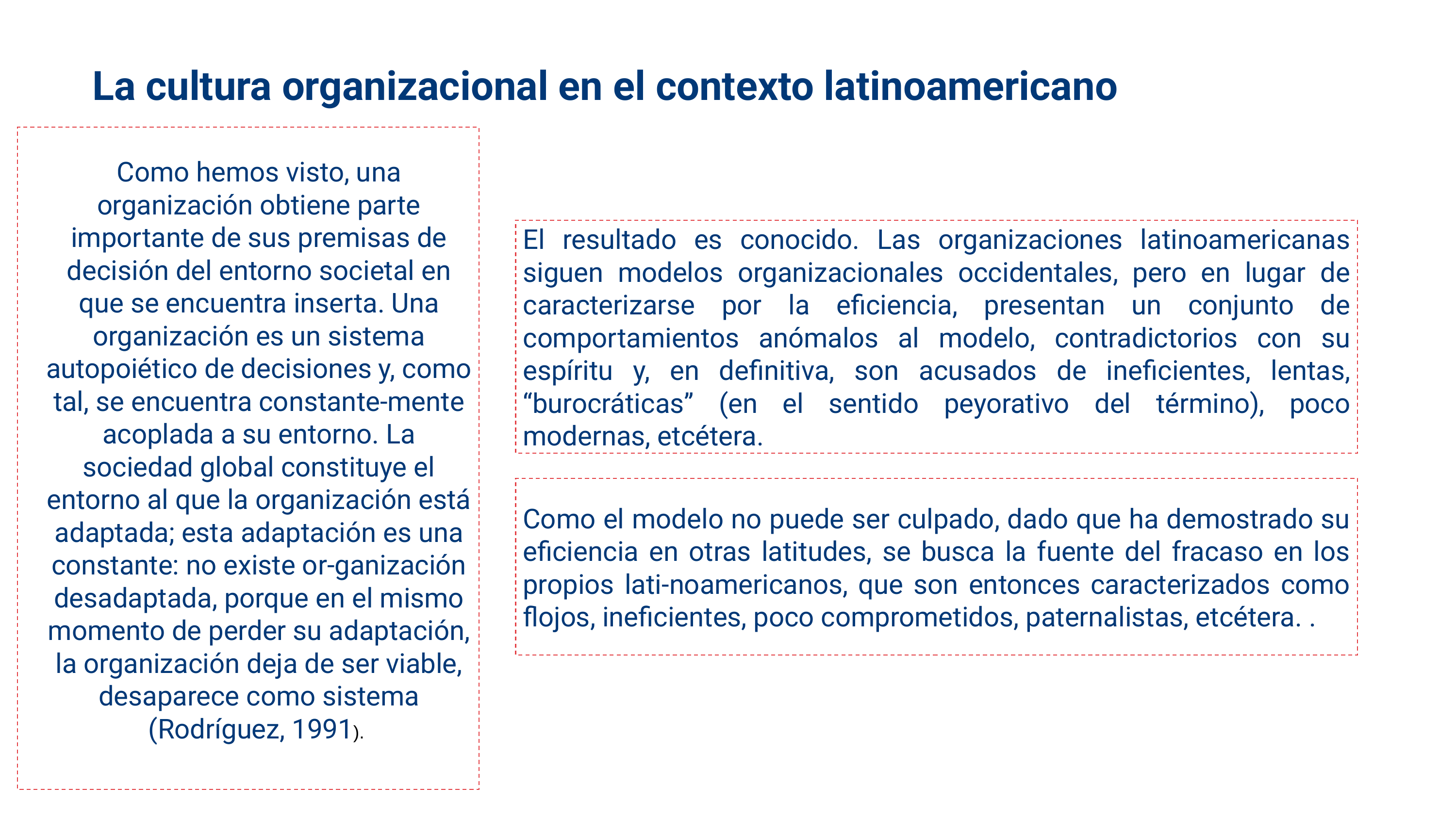

# La cultura organizacional en el contexto latinoamericano

Como hemos visto, una organización obtiene parte importante de sus premisas de decisión del entorno societal en que se encuentra inserta. Una organización es un sistema autopoiético de decisiones y, como tal, se encuentra constante-mente acoplada a su entorno. La sociedad global constituye el entorno al que la organización está adaptada; esta adaptación es una constante: no existe or-ganización desadaptada, porque en el mismo momento de perder su adaptación, la organización deja de ser viable, desaparece como sistema (Rodríguez, 1991).
El resultado es conocido. Las organizaciones latinoamericanas siguen modelos organizacionales occidentales, pero en lugar de caracterizarse por la eficiencia, presentan un conjunto de comportamientos anómalos al modelo, contradictorios con su espíritu y, en definitiva, son acusados de ineficientes, lentas, “burocráticas” (en el sentido peyorativo del término), poco modernas, etcétera.
Como el modelo no puede ser culpado, dado que ha demostrado su eficiencia en otras latitudes, se busca la fuente del fracaso en los propios lati-noamericanos, que son entonces caracterizados como flojos, ineficientes, poco comprometidos, paternalistas, etcétera. .